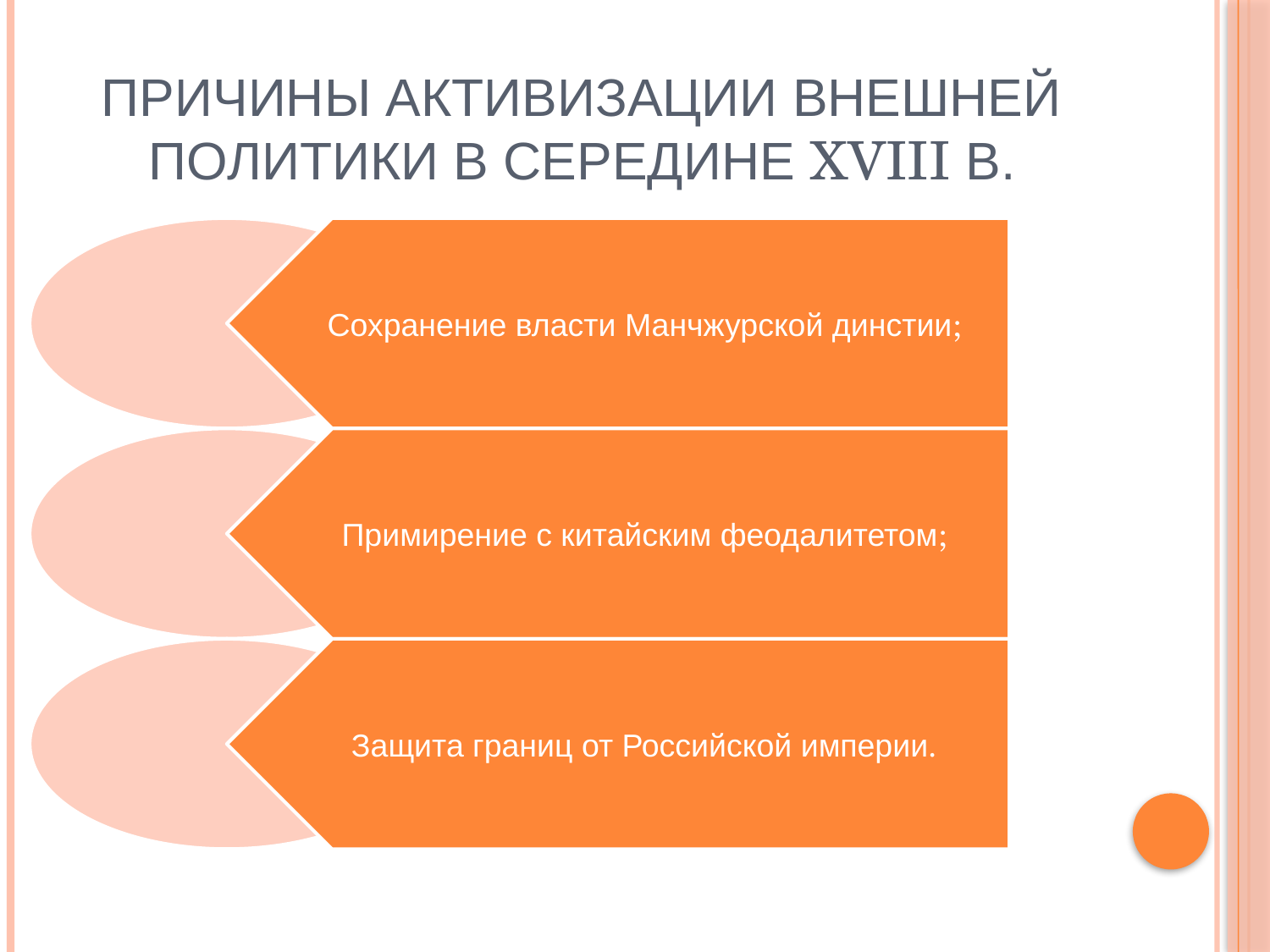

# Причины активизации внешней политики в середине XVIII в.
Сохранение власти Манчжурской динстии;
Примирение с китайским феодалитетом;
Защита границ от Российской империи.